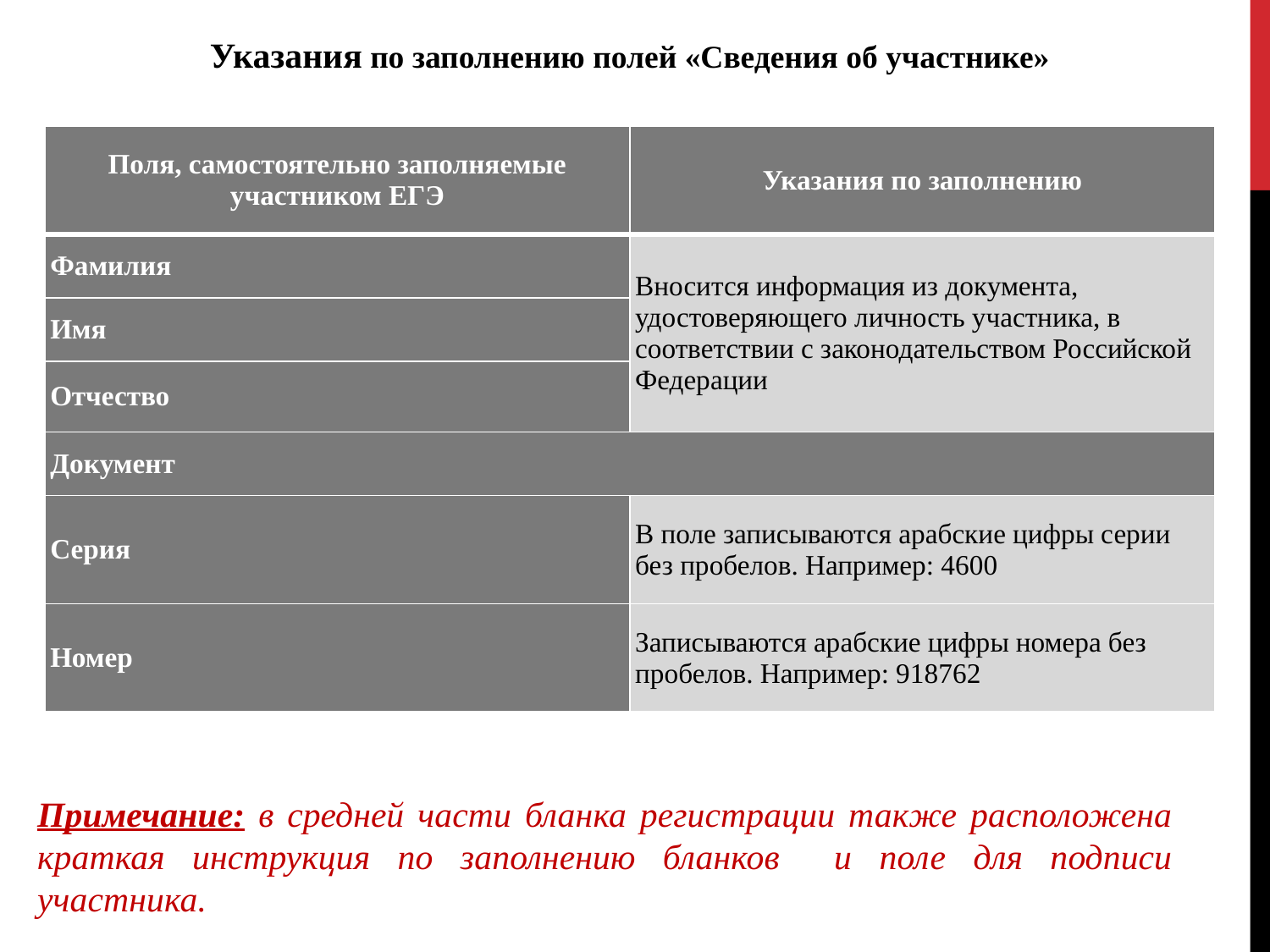

Указания по заполнению полей «Сведения об участнике»
| Поля, самостоятельно заполняемые участником ЕГЭ | Указания по заполнению |
| --- | --- |
| Фамилия | Вносится информация из документа, удостоверяющего личность участника, в соответствии с законодательством Российской Федерации |
| Имя |  |
| Отчество |  |
| Документ |  |
| Серия | В поле записываются арабские цифры серии без пробелов. Например: 4600 |
| Номер | Записываются арабские цифры номера без пробелов. Например: 918762 |
Примечание: в средней части бланка регистрации также расположена краткая инструкция по заполнению бланков  и поле для подписи участника.